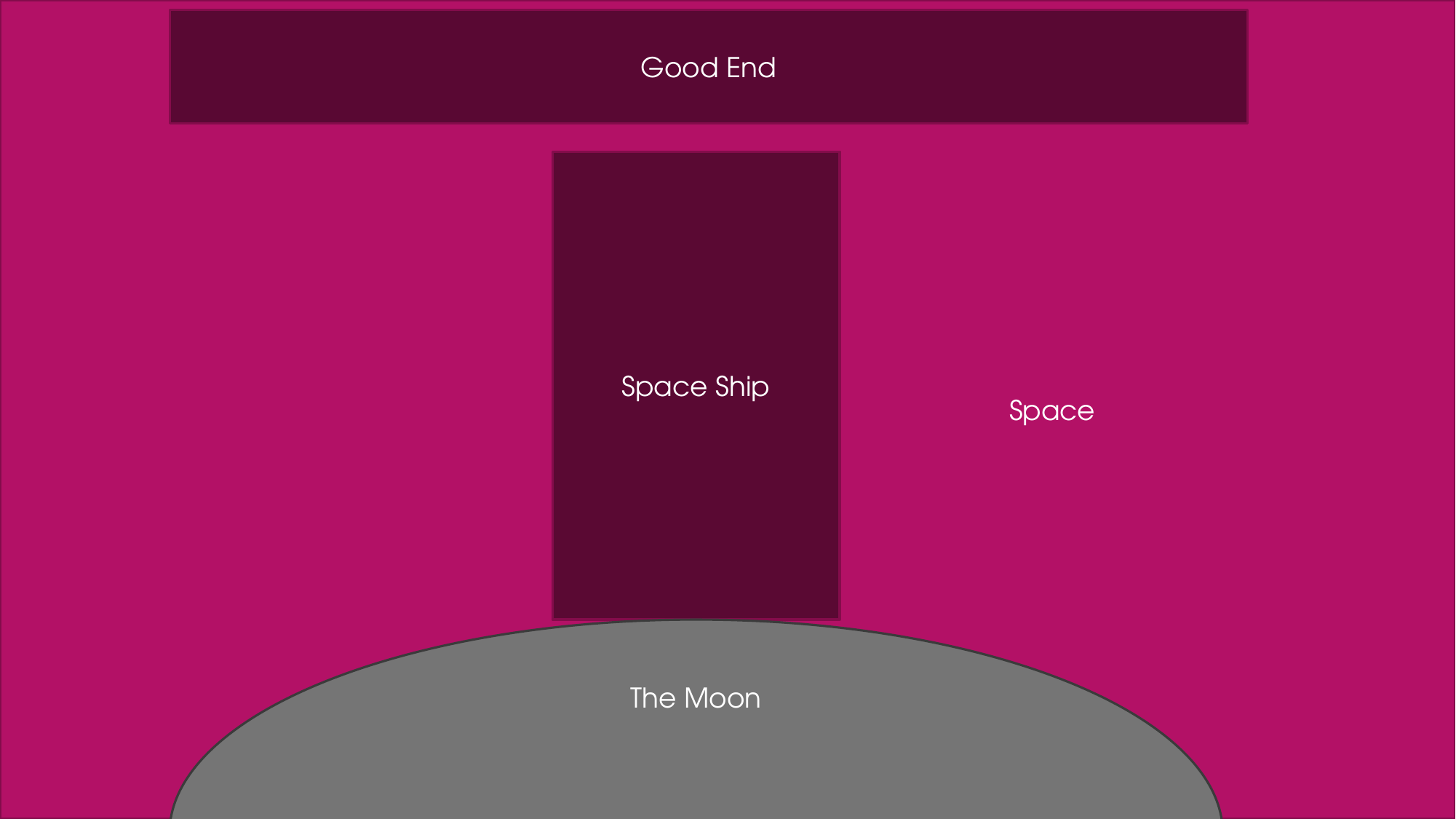

Space
Good End
Space Ship

The Moon